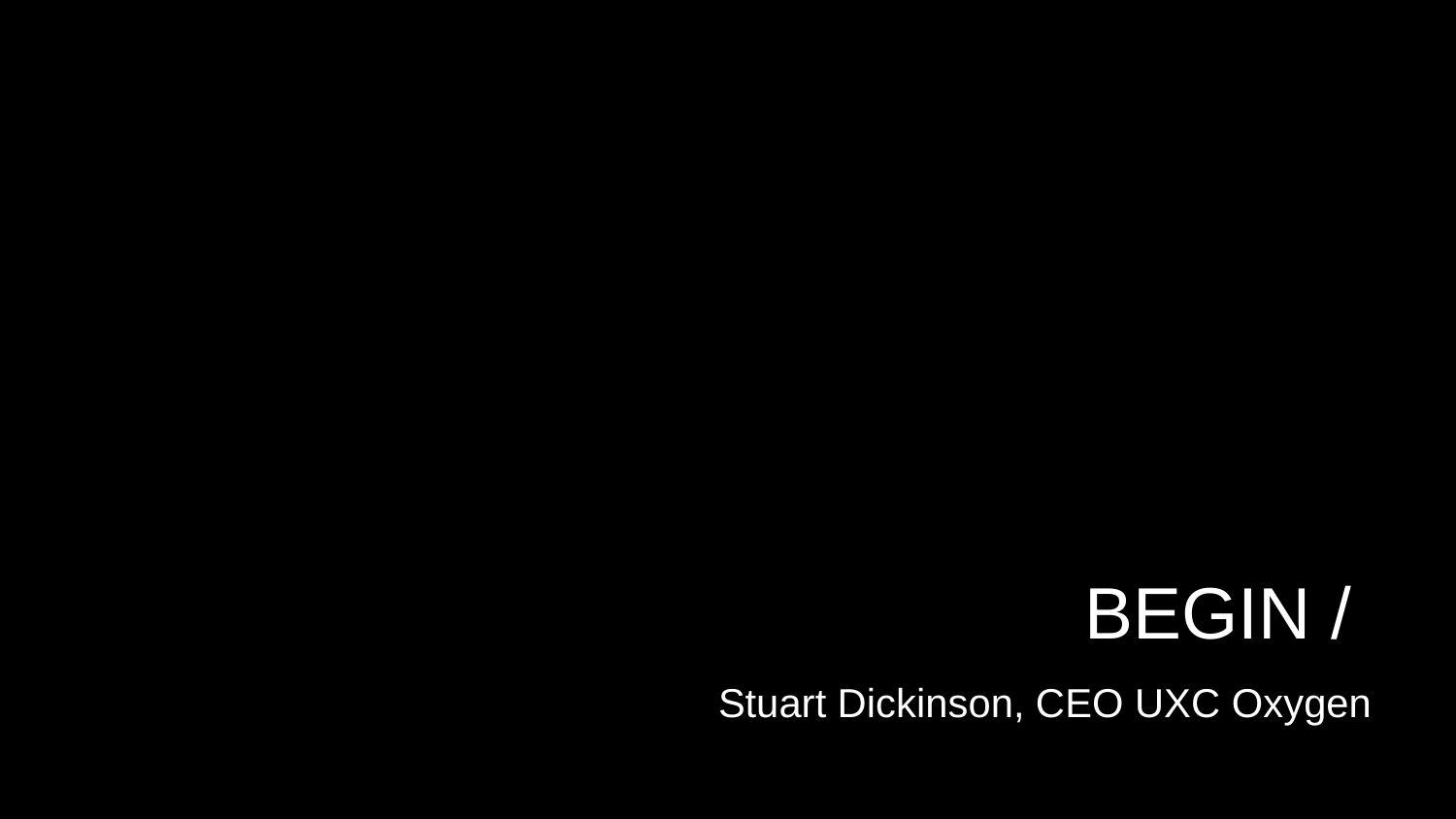

# BEGIN / Stuart Dickinson, CEO UXC Oxygen